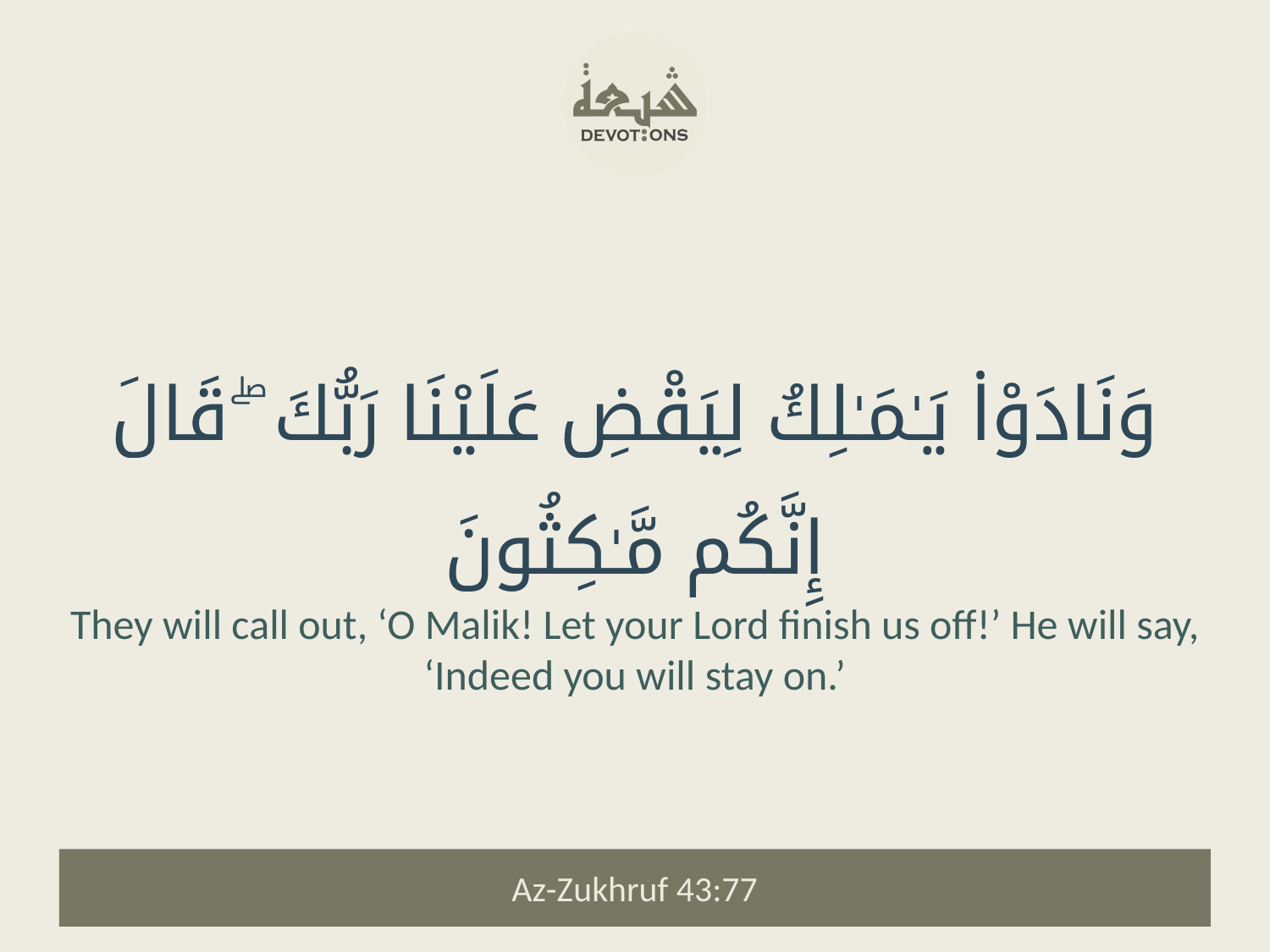

وَنَادَوْا۟ يَـٰمَـٰلِكُ لِيَقْضِ عَلَيْنَا رَبُّكَ ۖ قَالَ إِنَّكُم مَّـٰكِثُونَ
They will call out, ‘O Malik! Let your Lord finish us off!’ He will say, ‘Indeed you will stay on.’
Az-Zukhruf 43:77